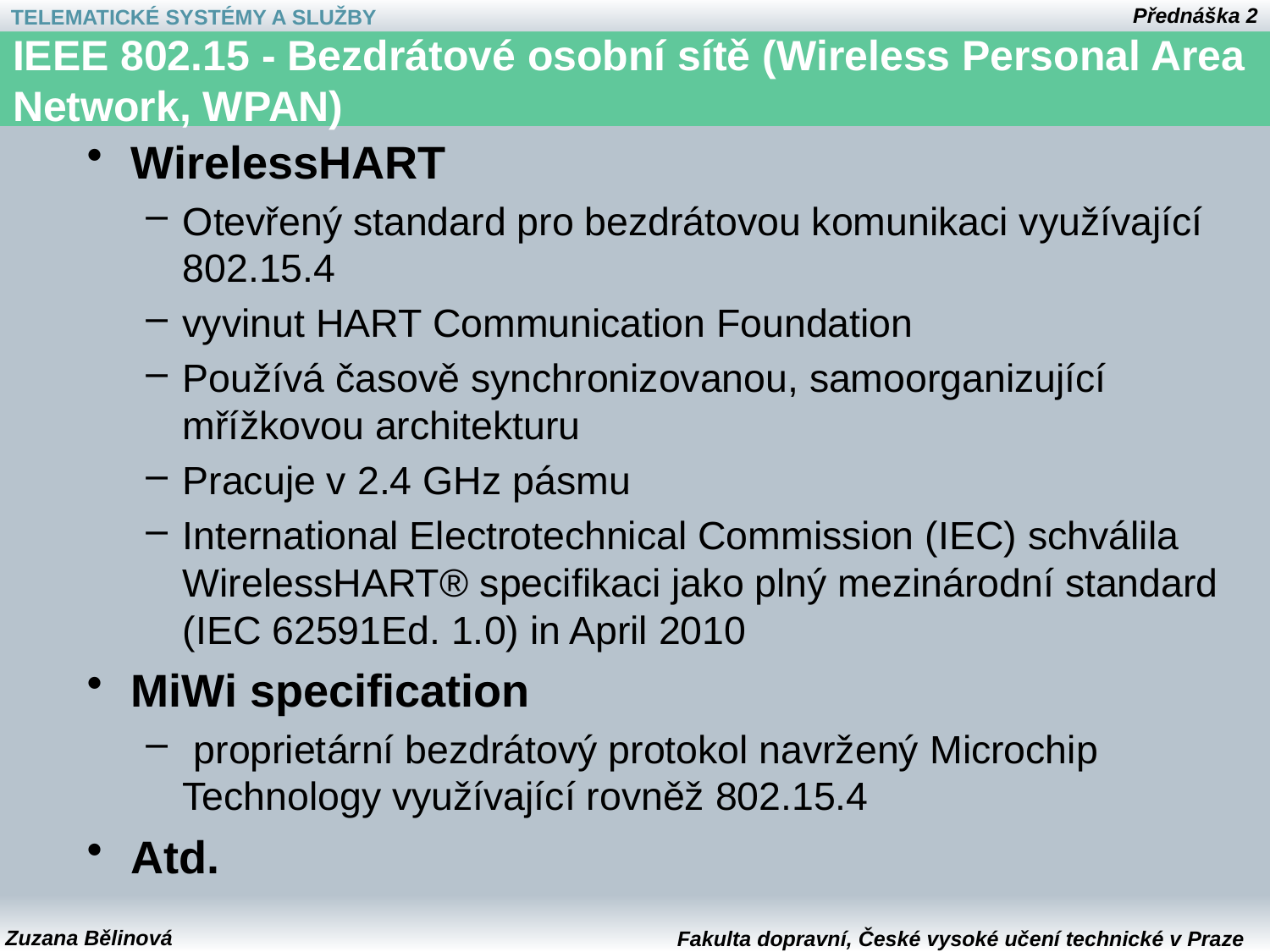

# IEEE 802.15 - Bezdrátové osobní sítě (Wireless Personal Area Network, WPAN)
WirelessHART
Otevřený standard pro bezdrátovou komunikaci využívající 802.15.4
vyvinut HART Communication Foundation
Používá časově synchronizovanou, samoorganizující mřížkovou architekturu
Pracuje v 2.4 GHz pásmu
International Electrotechnical Commission (IEC) schválila WirelessHART® specifikaci jako plný mezinárodní standard (IEC 62591Ed. 1.0) in April 2010
MiWi specification
 proprietární bezdrátový protokol navržený Microchip Technology využívající rovněž 802.15.4
Atd.